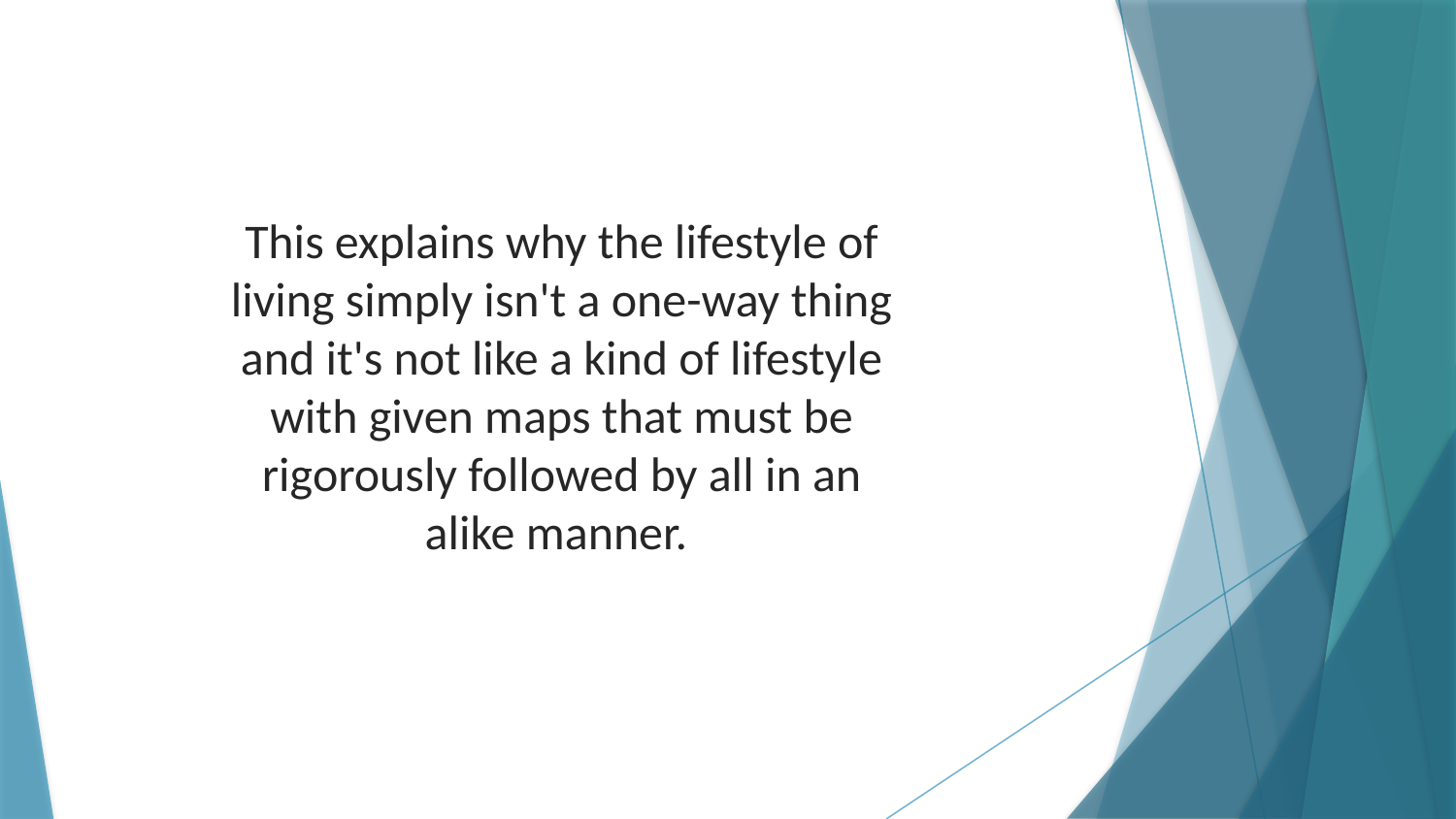

This explains why the lifestyle of living simply isn't a one-way thing and it's not like a kind of lifestyle with given maps that must be rigorously followed by all in an alike manner.